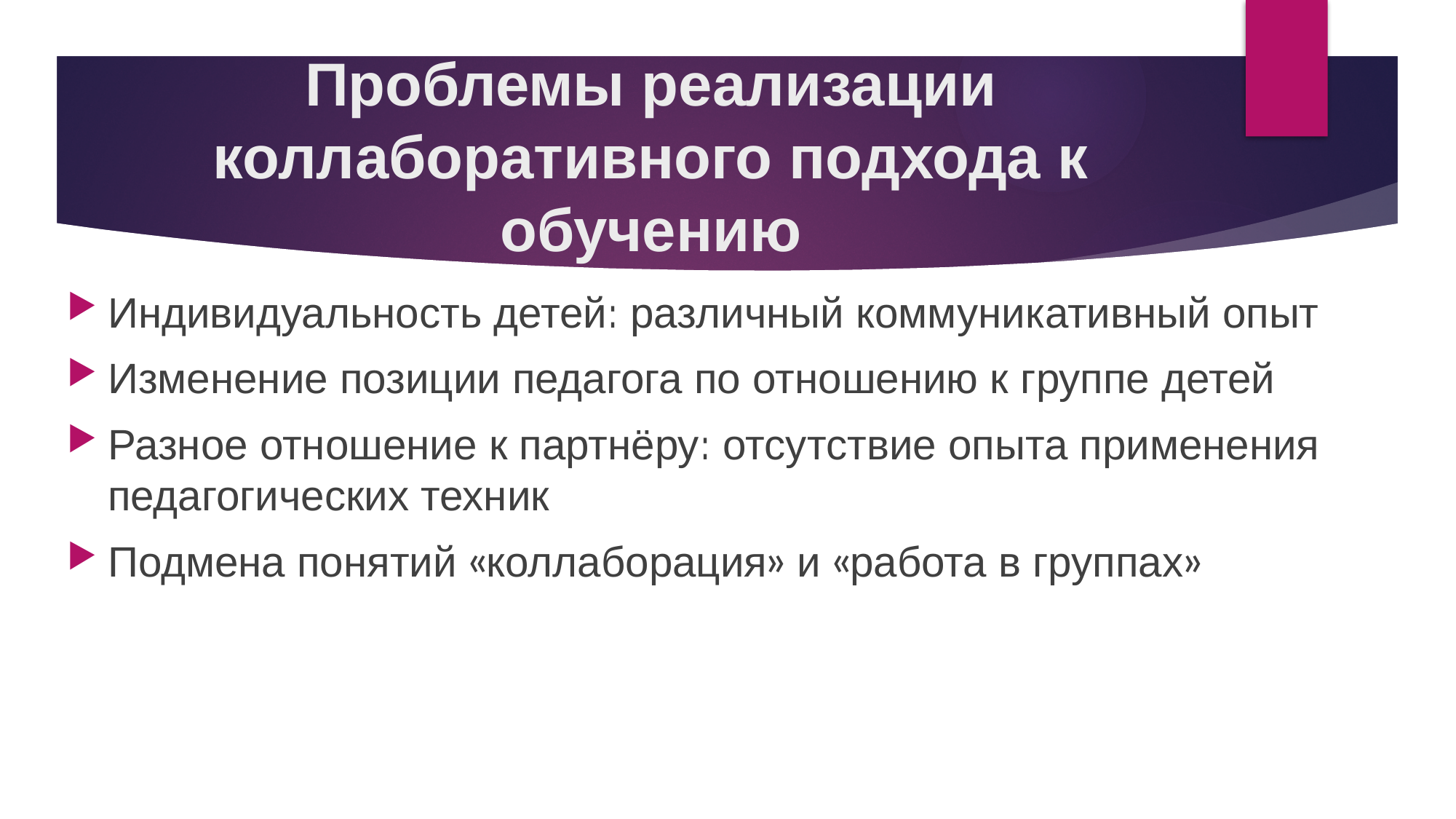

# Проблемы реализации коллаборативного подхода к обучению
Индивидуальность детей: различный коммуникативный опыт
Изменение позиции педагога по отношению к группе детей
Разное отношение к партнёру: отсутствие опыта применения педагогических техник
Подмена понятий «коллаборация» и «работа в группах»